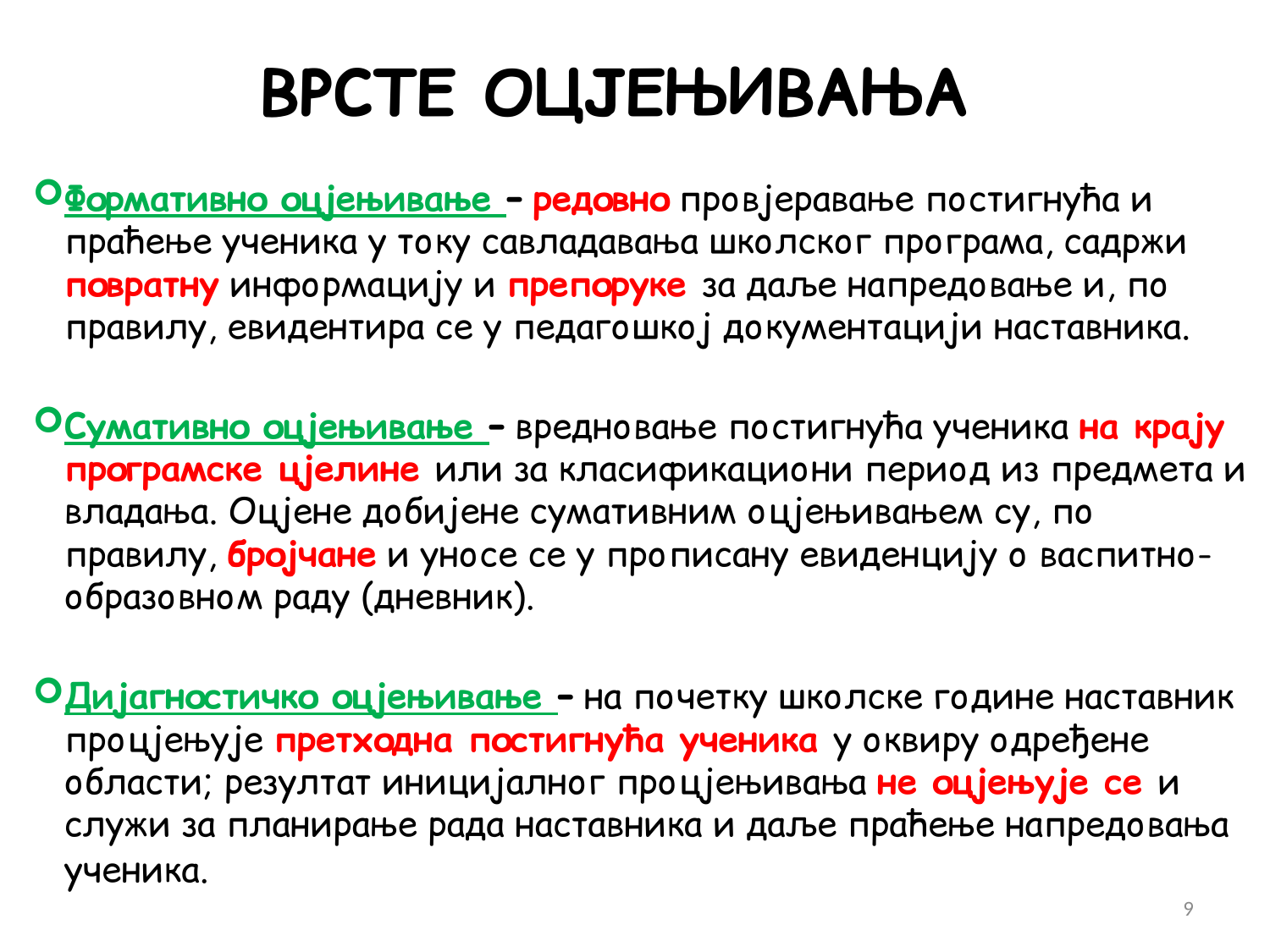

# ВРСТЕ ОЦЈЕЊИВАЊА
Формативно оцјењивање – редовно провјеравање постигнућа и праћење ученика у току савладавања школског програма, садржи повратну информацију и препоруке за даље напредовање и, по правилу, евидентира се у педагошкој документацији наставника.

Сумативно оцјењивање – вредновање постигнућа ученика на крају програмске цјелине или за класификациони период из предмета и владања. Оцјене добијене сумативним оцјењивањем су, по правилу, бројчане и уносе се у прописану евиденцију о васпитно-образовном раду (дневник).

Дијагностичко оцјењивање – на почетку школске године наставник процјењује претходна постигнућа ученика у оквиру одређене области; резултат иницијалног процјењивања не оцјењује се и служи за планирање рада наставника и даље праћење напредовања ученика.

9